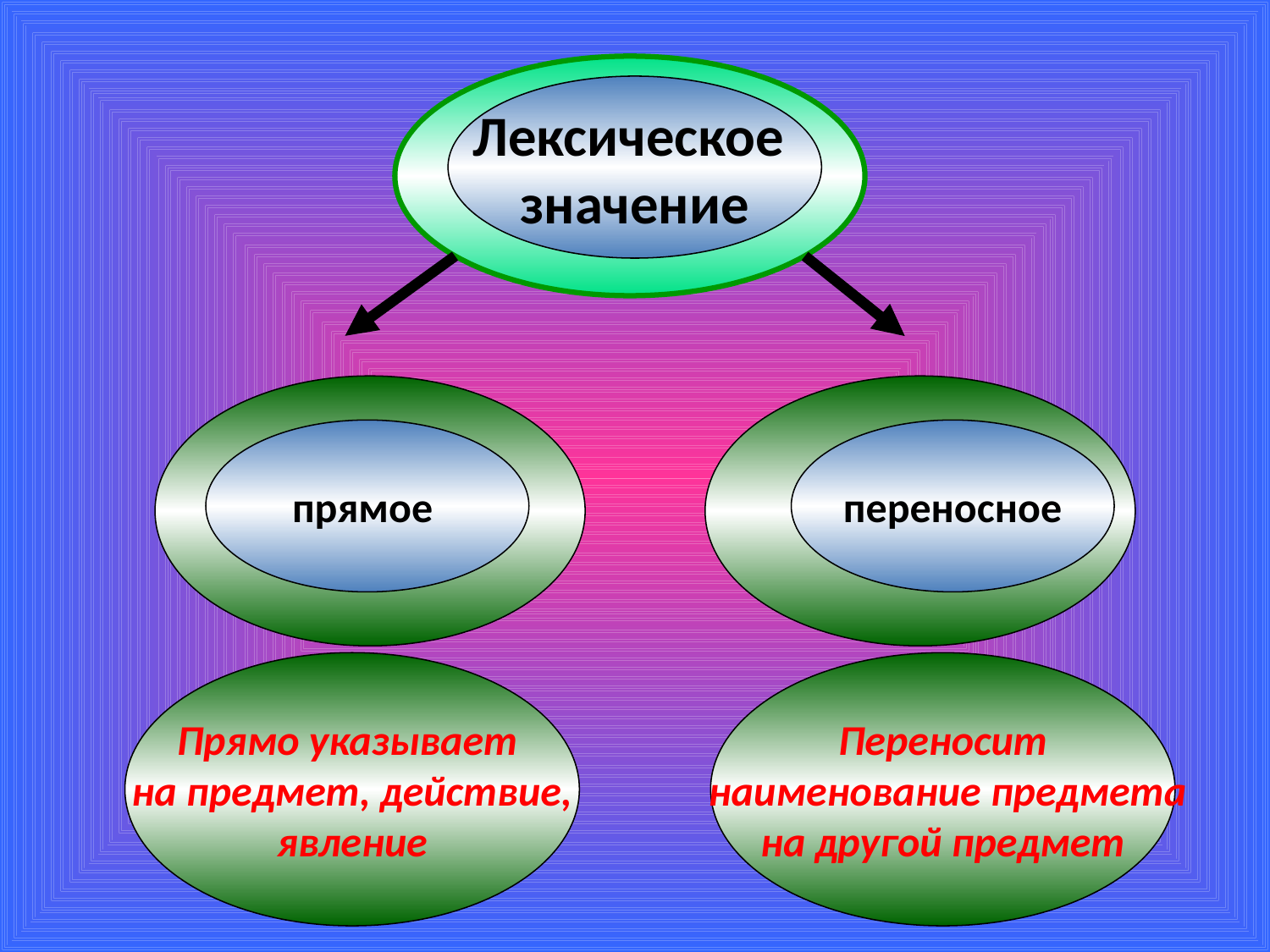

Лексическое
значение
прямое
переносное
Прямо указывает
на предмет, действие,
явление
Переносит
 наименование предмета
на другой предмет